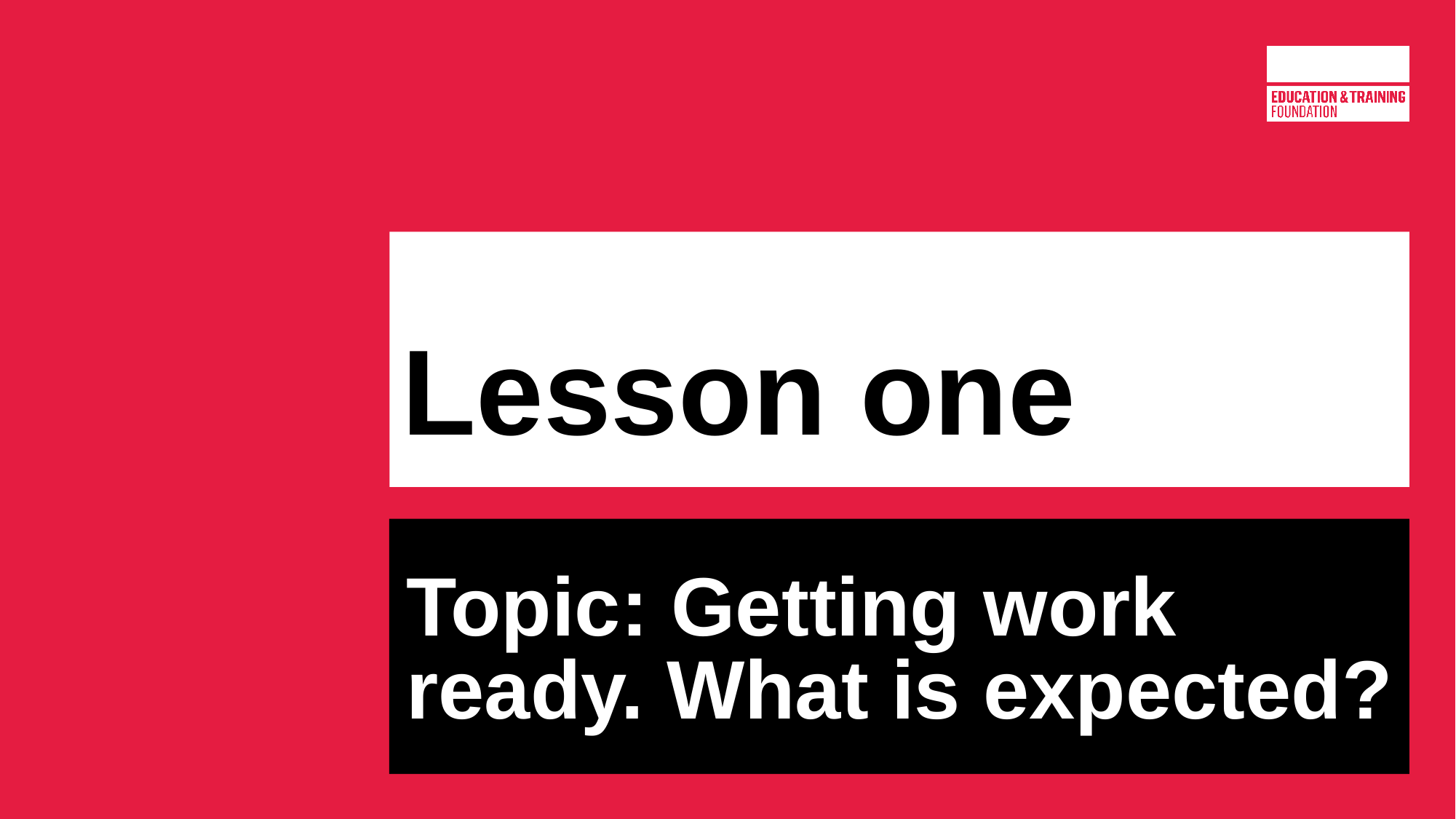

# Lesson one
Topic: Getting work ready. What is expected?